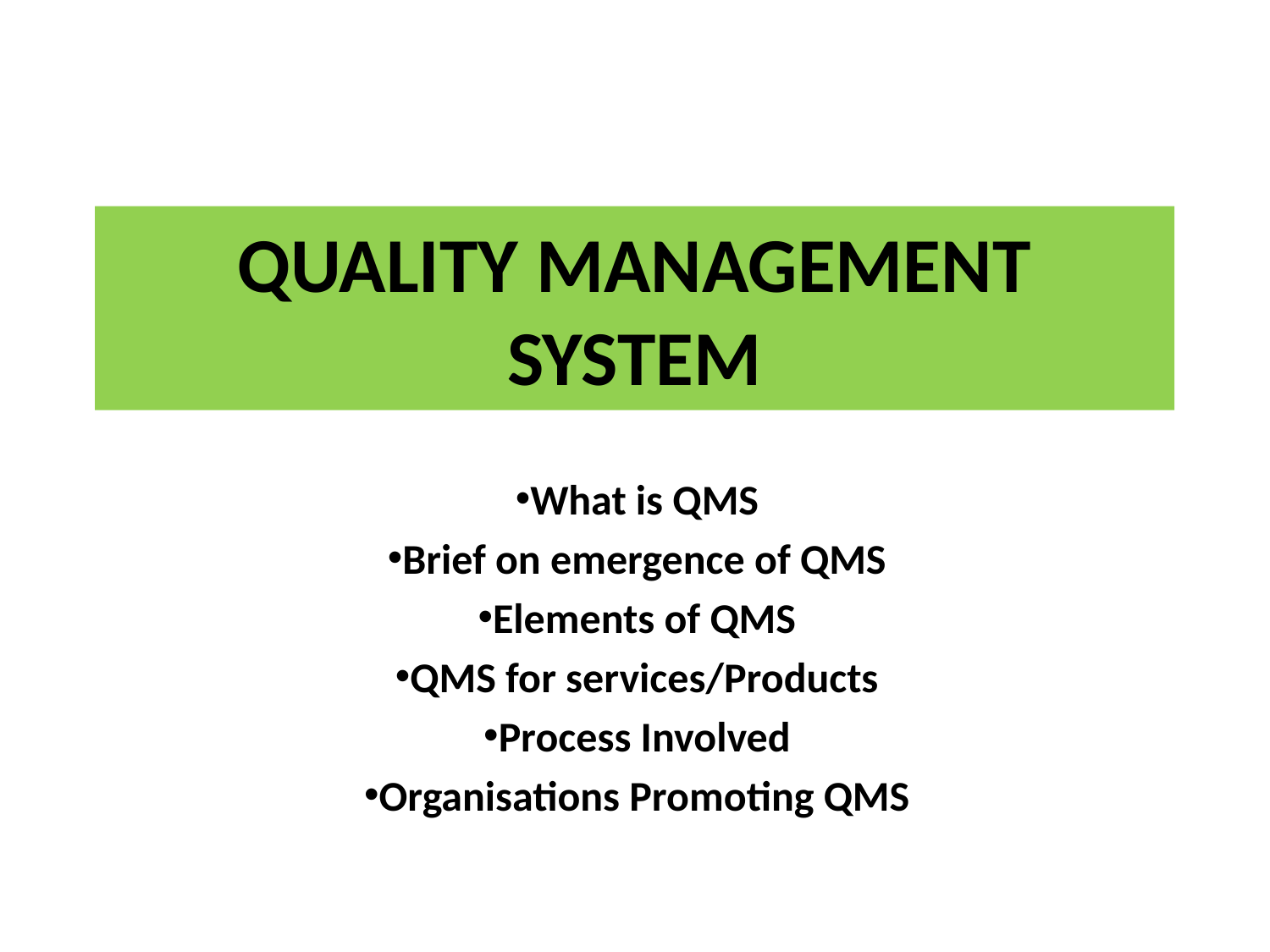

# QUALITY MANAGEMENT SYSTEM
What is QMS
Brief on emergence of QMS
Elements of QMS
QMS for services/Products
Process Involved
Organisations Promoting QMS